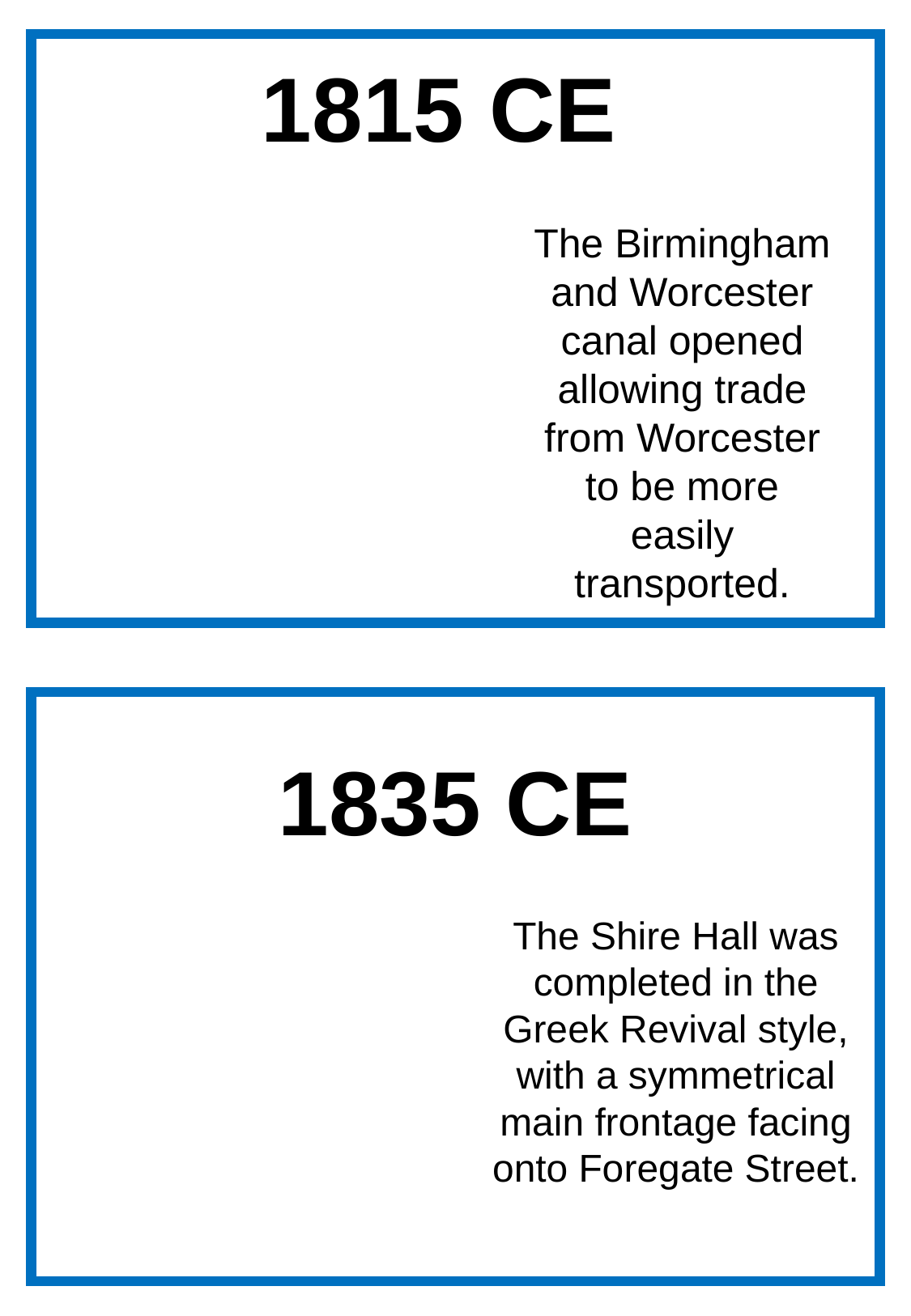

1815 CE

The Birmingham and Worcester canal opened allowing trade from Worcester to be more easily transported.

1835 CE

The Shire Hall was completed in the Greek Revival style, with a symmetrical main frontage facing onto Foregate Street.